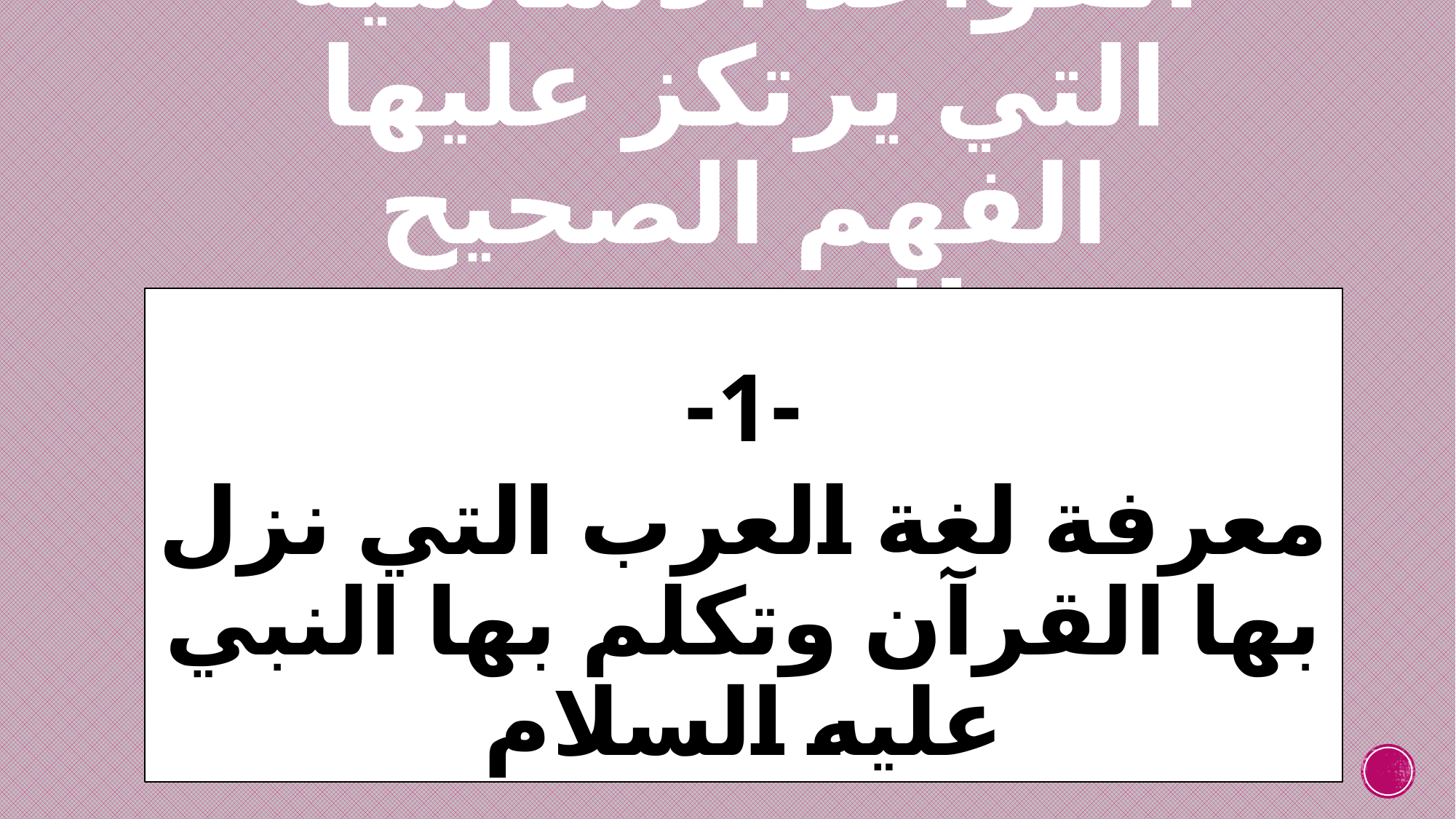

# القواعد الأساسية التي يرتكز عليها الفهم الصحيح للنصوص

-1-
معرفة لغة العرب التي نزل بها القرآن وتكلم بها النبي عليه السلام